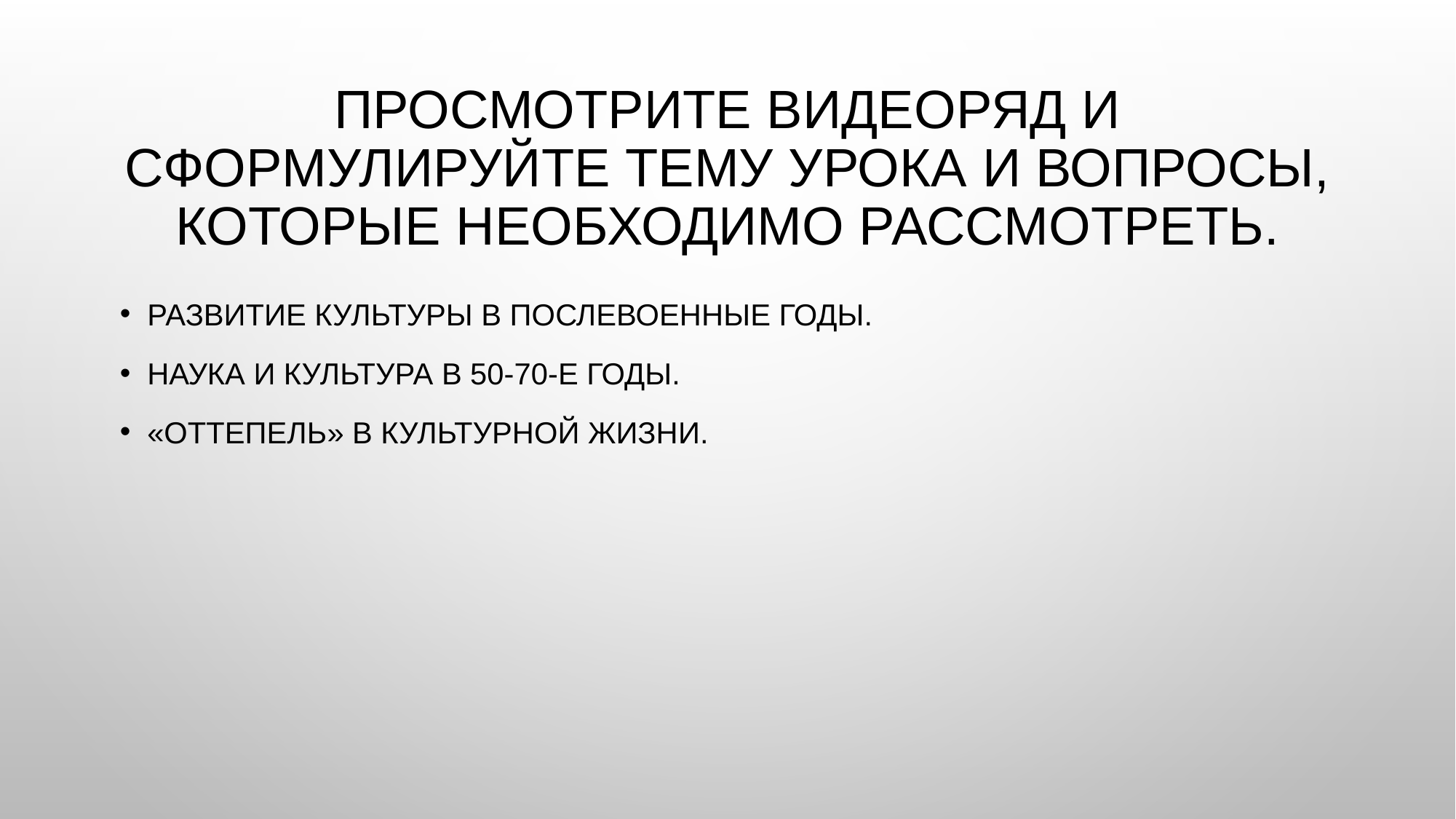

# Просмотрите видеоряд и сформулируйте тему урока и вопросы, которые необходимо рассмотреть.
Развитие культуры в послевоенные годы.
Наука и культура в 50-70-е годы.
«Оттепель» в культурной жизни.